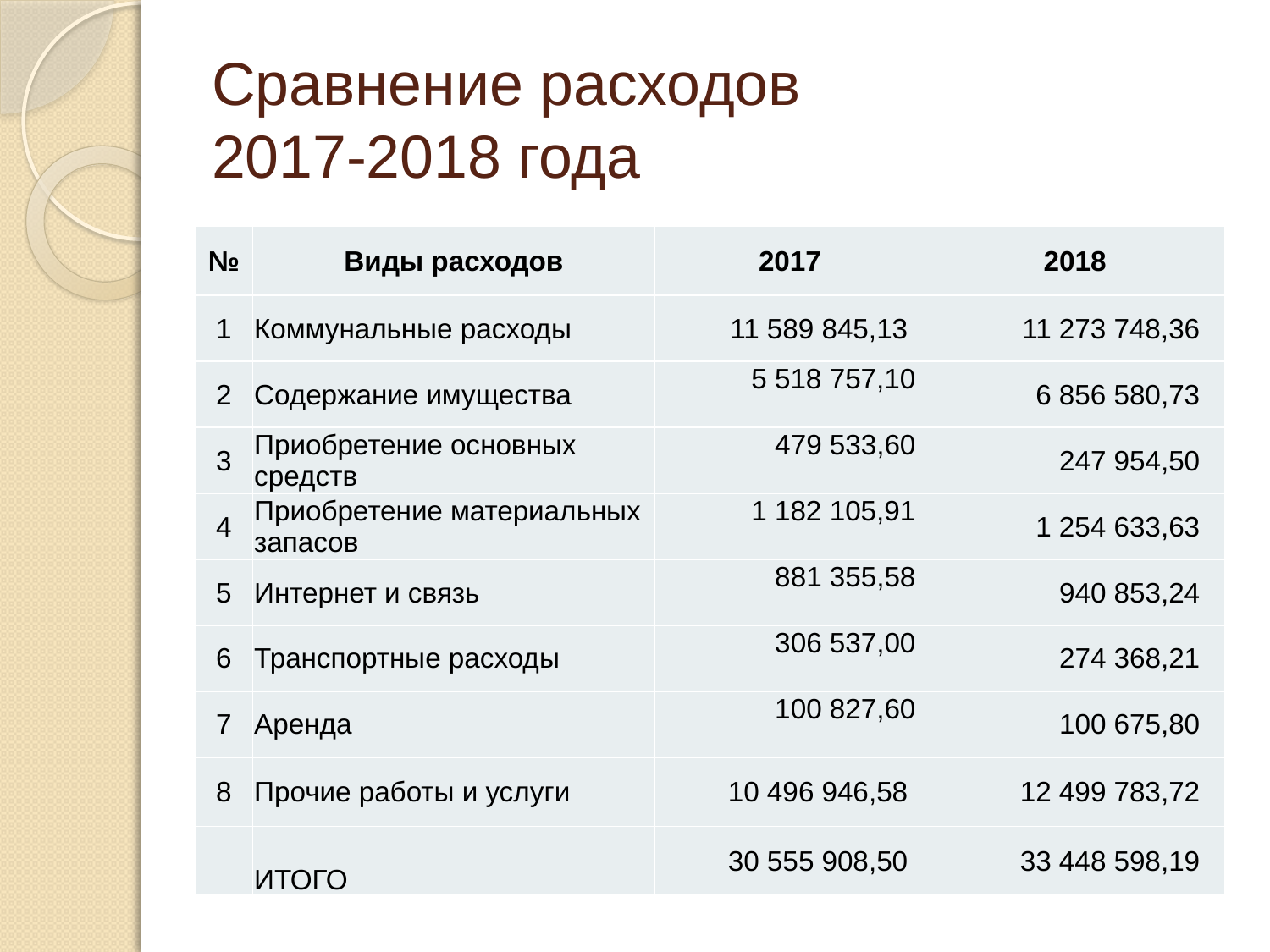

# Сравнение расходов 2017-2018 года
| № | Виды расходов | 2017 | 2018 |
| --- | --- | --- | --- |
| 1 | Коммунальные расходы | 11 589 845,13 | 11 273 748,36 |
| 2 | Содержание имущества | 5 518 757,10 | 6 856 580,73 |
| 3 | Приобретение основных средств | 479 533,60 | 247 954,50 |
| 4 | Приобретение материальных запасов | 1 182 105,91 | 1 254 633,63 |
| 5 | Интернет и связь | 881 355,58 | 940 853,24 |
| 6 | Транспортные расходы | 306 537,00 | 274 368,21 |
| 7 | Аренда | 100 827,60 | 100 675,80 |
| 8 | Прочие работы и услуги | 10 496 946,58 | 12 499 783,72 |
|  | ИТОГО | 30 555 908,50 | 33 448 598,19 |